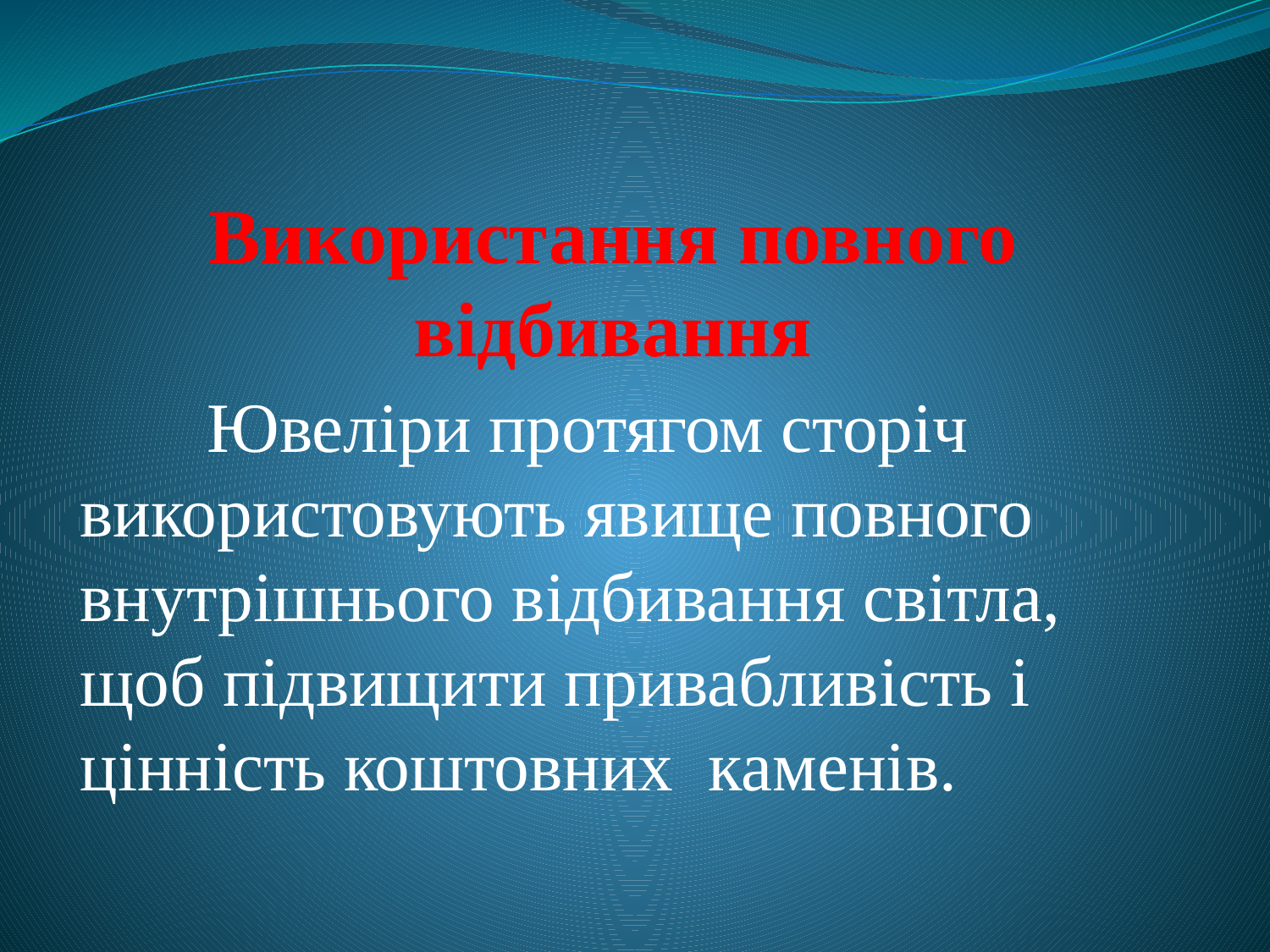

# Використання повного відбивання
	Ювеліри протягом сторіч використовують явище повного внутрішнього відбивання світла, щоб підвищити привабливість і цінність коштовних  каменів.